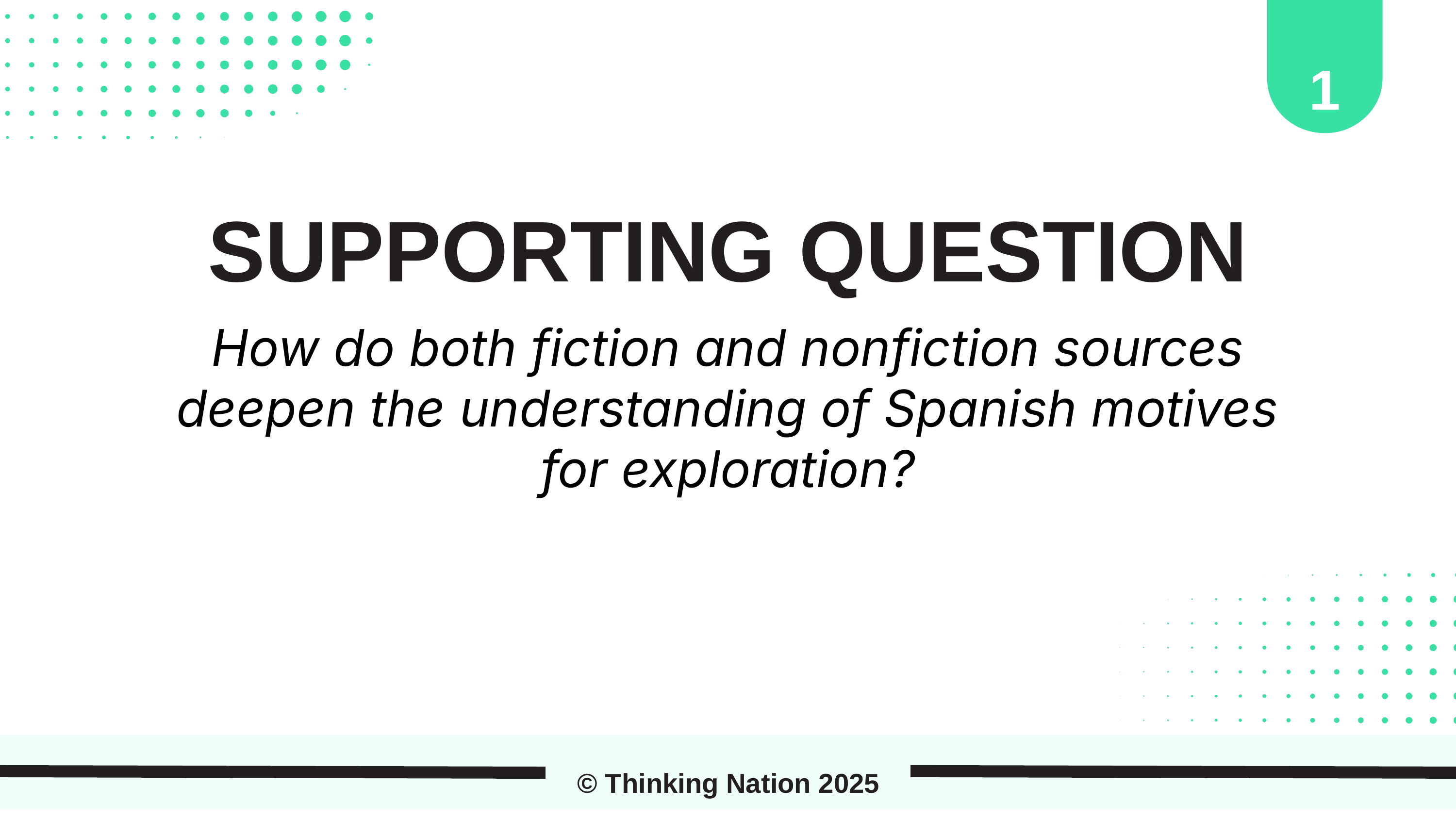

1
SUPPORTING QUESTION
How do both fiction and nonfiction sources deepen the understanding of Spanish motives for exploration?

© Thinking Nation 2025